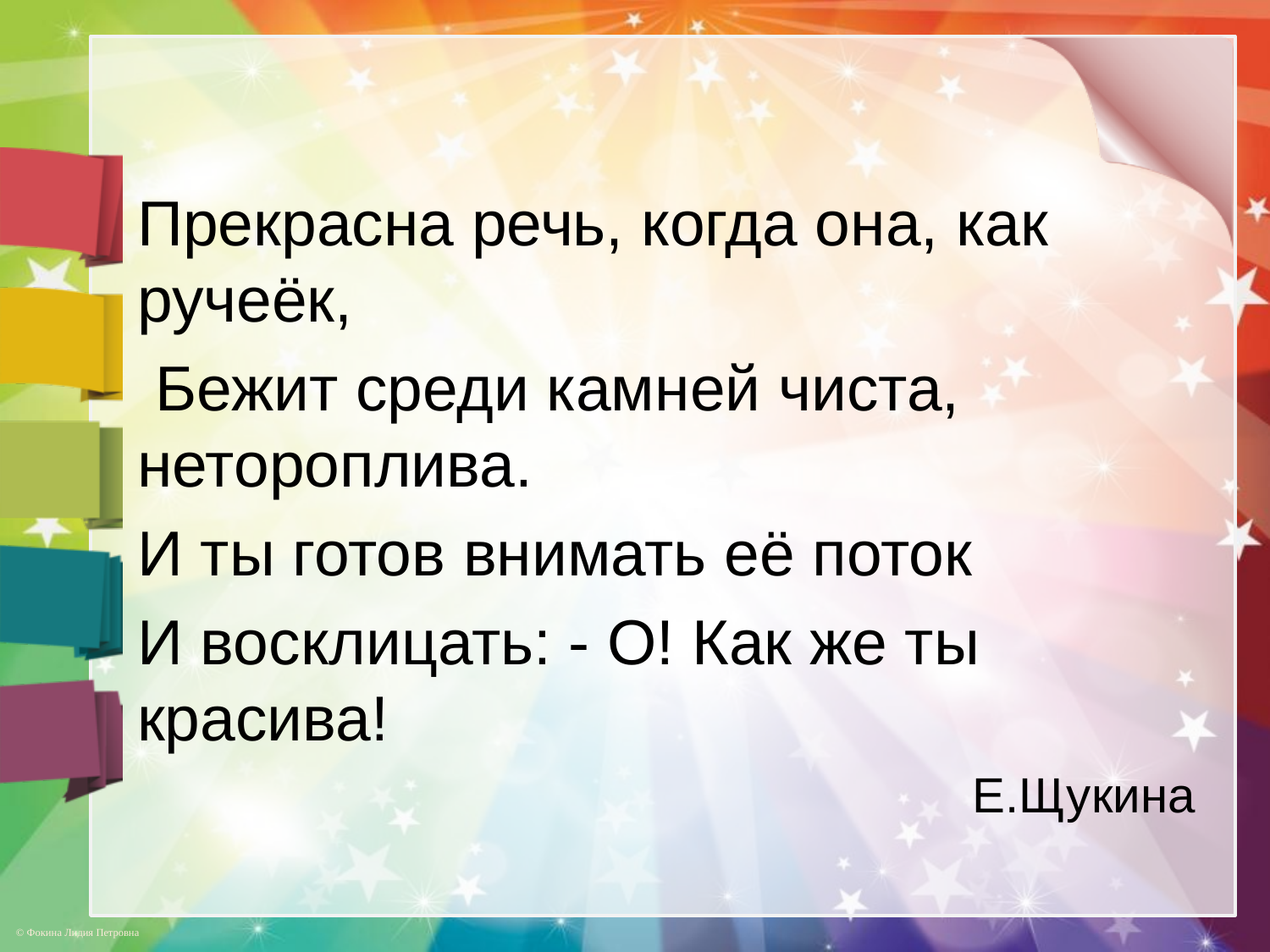

#
Прекрасна речь, когда она, как ручеёк,
 Бежит среди камней чиста, нетороплива.
И ты готов внимать её поток
И восклицать: - О! Как же ты красива!
Е.Щукина